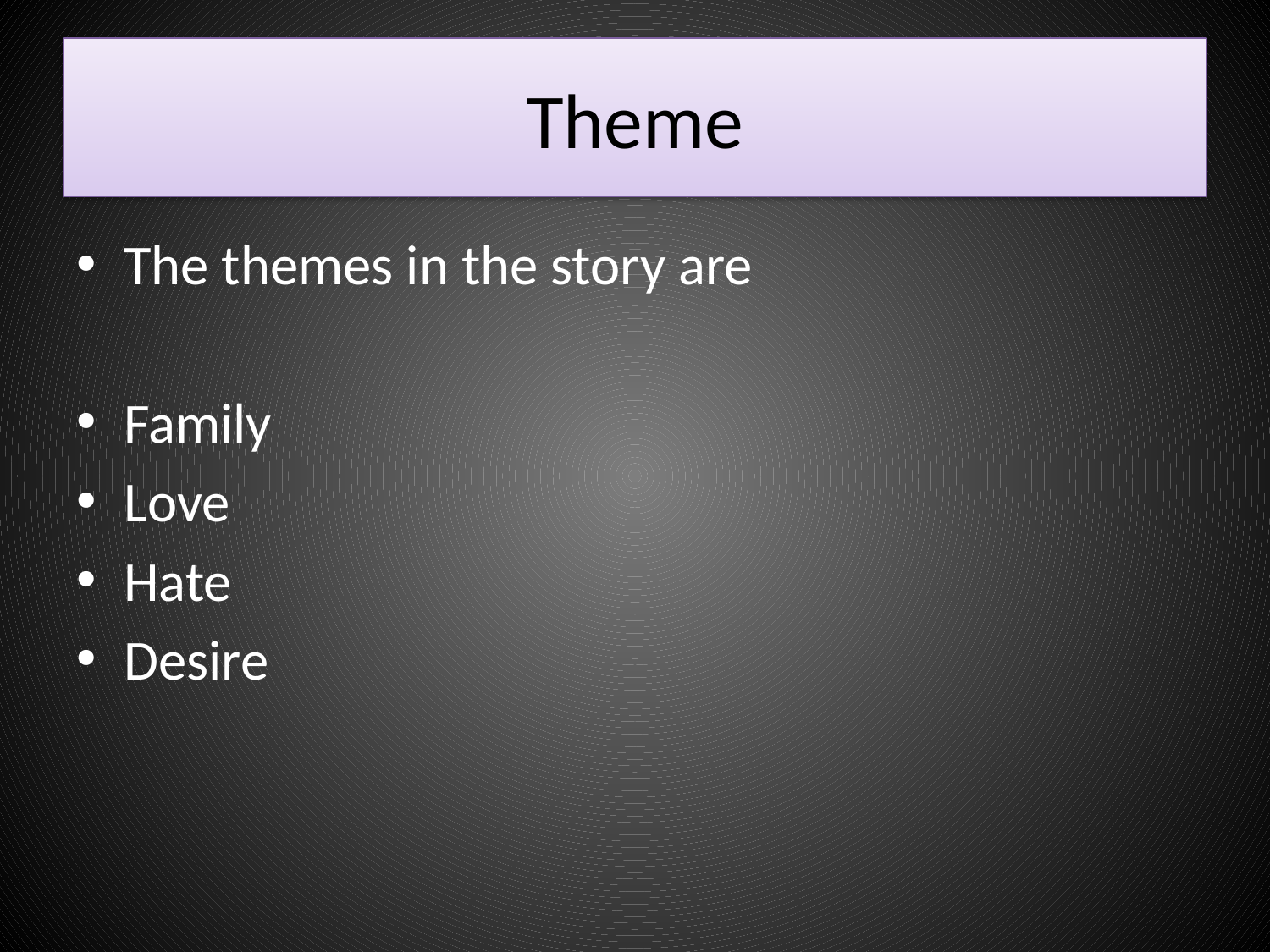

# Theme
The themes in the story are

Family
Love
Hate
Desire